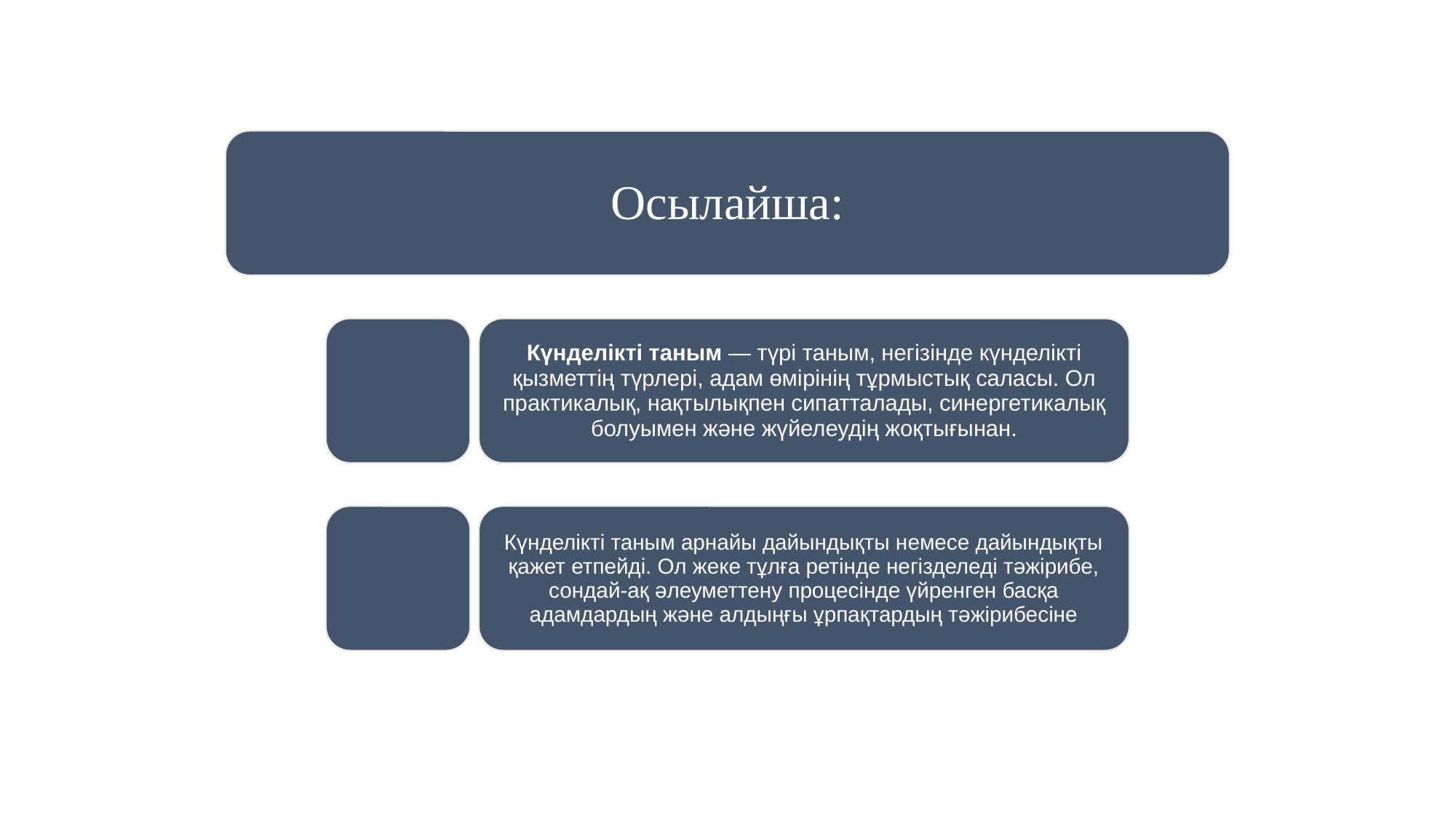

Осылайша:
Күнделікті таным — түрі таным, негізінде күнделікті қызметтің түрлері, адам өмірінің тұрмыстық саласы. Ол практикалық, нақтылықпен сипатталады, синергетикалық болуымен және жүйелеудің жоқтығынан.
Күнделікті таным арнайы дайындықты немесе дайындықты қажет етпейді. Ол жеке тұлға ретінде негізделеді тәжірибе, сондай-ақ әлеуметтену процесінде үйренген басқа адамдардың және алдыңғы ұрпақтардың тәжірибесіне